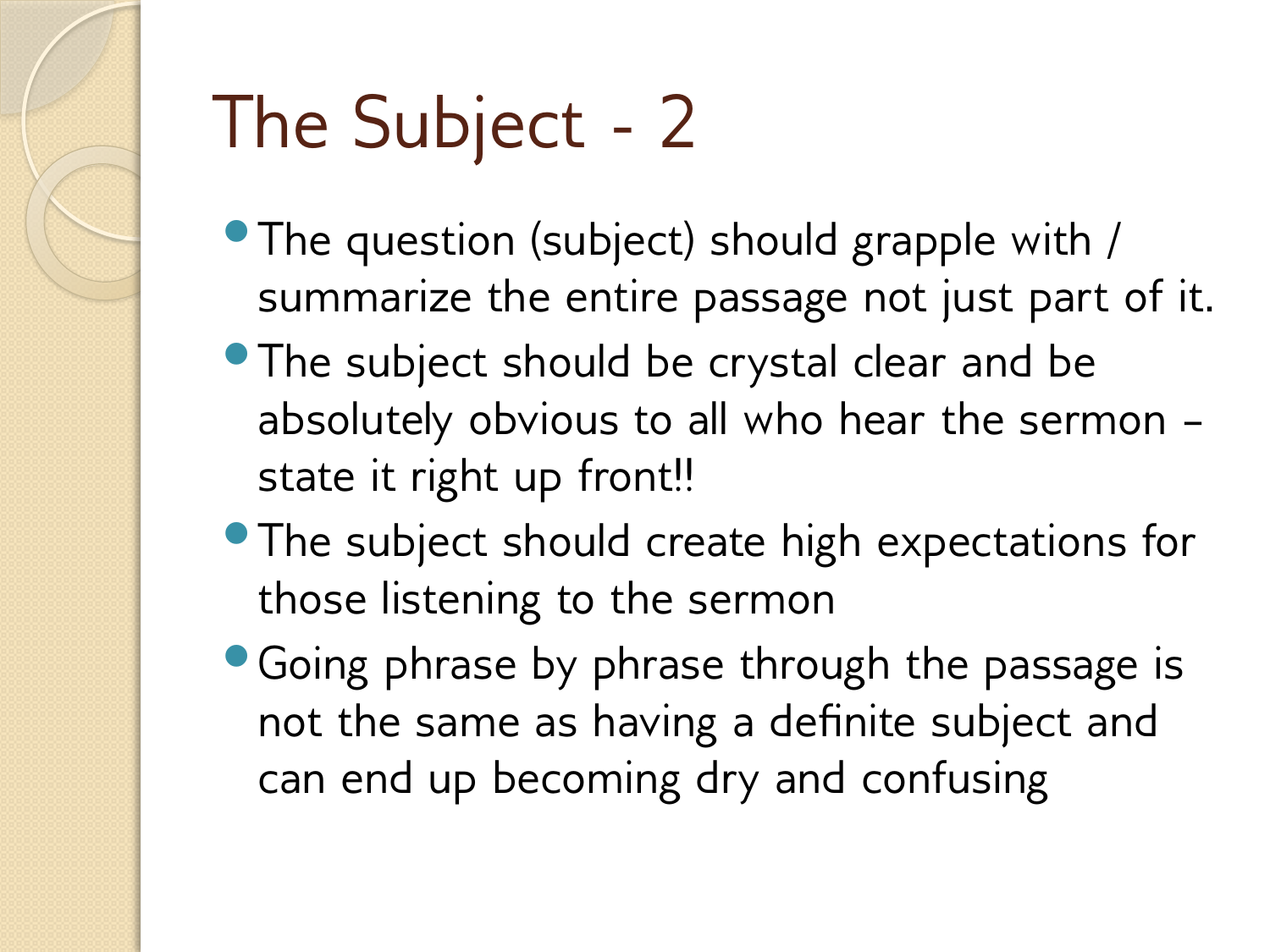

# The Subject - 2
The question (subject) should grapple with / summarize the entire passage not just part of it.
The subject should be crystal clear and be absolutely obvious to all who hear the sermon – state it right up front!!
The subject should create high expectations for those listening to the sermon
Going phrase by phrase through the passage is not the same as having a definite subject and can end up becoming dry and confusing